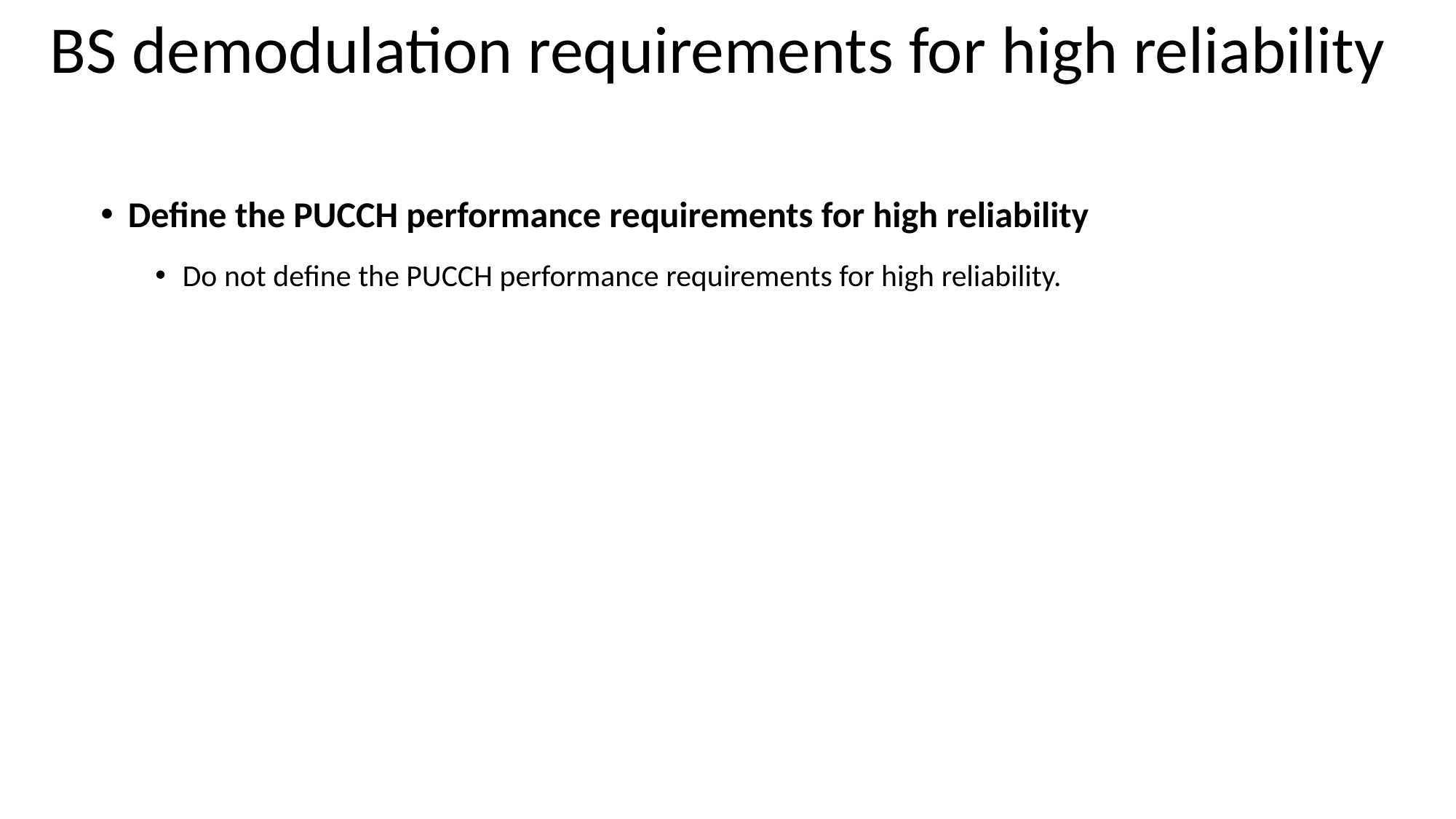

# BS demodulation requirements for high reliability

Define the PUCCH performance requirements for high reliability
Do not define the PUCCH performance requirements for high reliability.